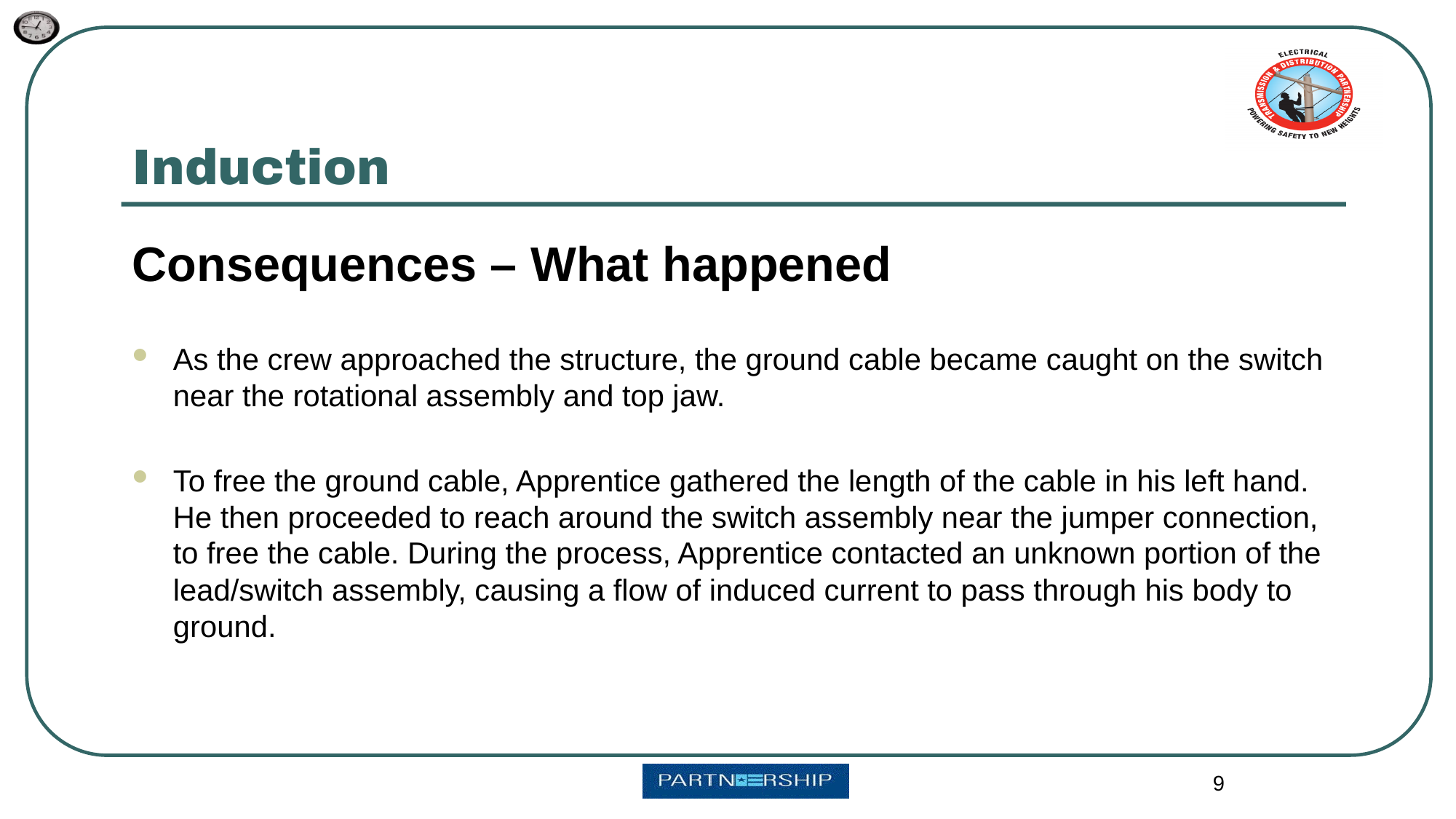

# Induction
Consequences – What happened

As the crew approached the structure, the ground cable became caught on the switch near the rotational assembly and top jaw.

To free the ground cable, Apprentice gathered the length of the cable in his left hand. He then proceeded to reach around the switch assembly near the jumper connection, to free the cable. During the process, Apprentice contacted an unknown portion of the lead/switch assembly, causing a flow of induced current to pass through his body to ground.

9